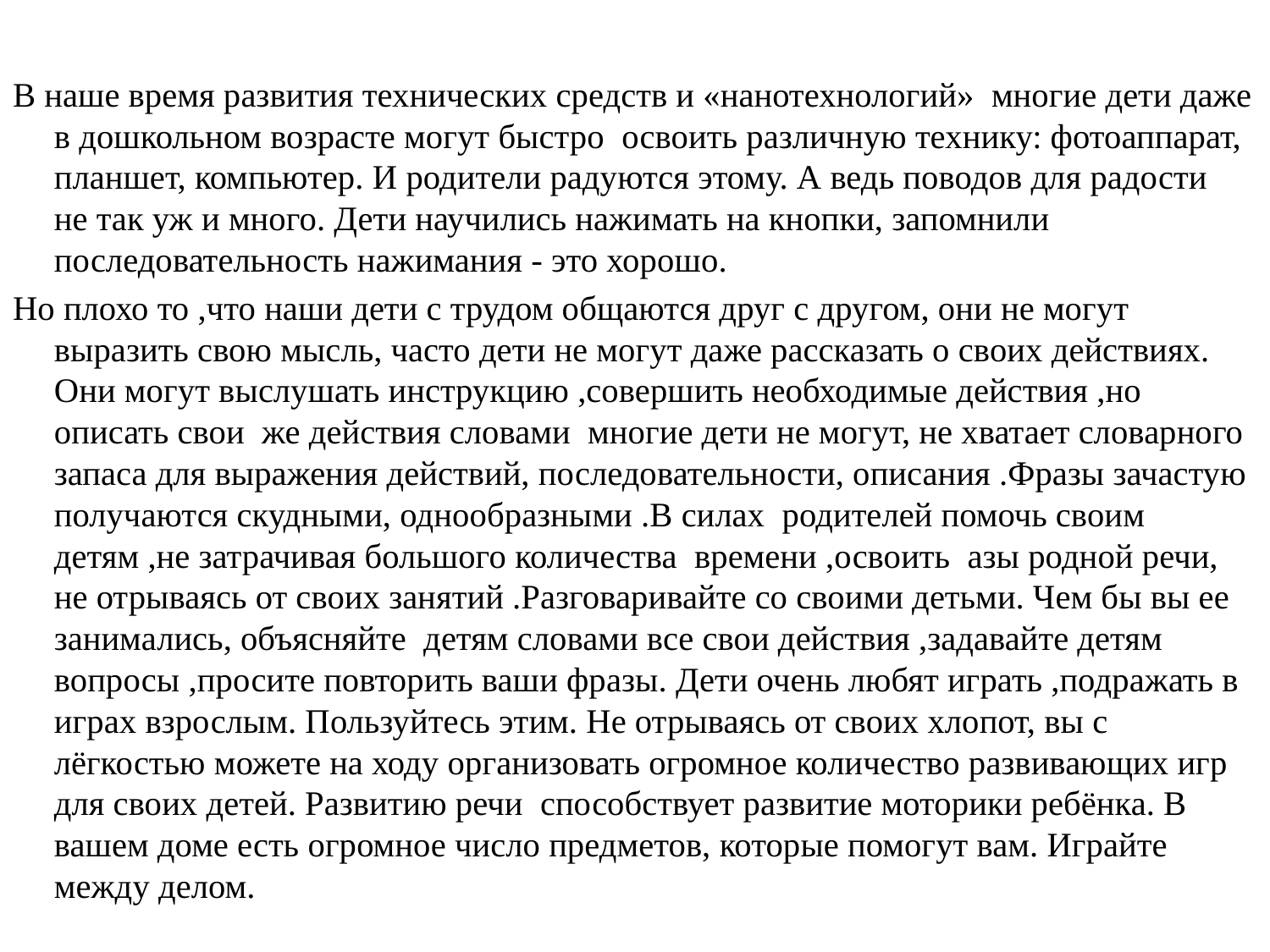

#
В наше время развития технических средств и «нанотехнологий»  многие дети даже в дошкольном возрасте могут быстро  освоить различную технику: фотоаппарат, планшет, компьютер. И родители радуются этому. А ведь поводов для радости  не так уж и много. Дети научились нажимать на кнопки, запомнили последовательность нажимания - это хорошо.
Но плохо то ,что наши дети с трудом общаются друг с другом, они не могут выразить свою мысль, часто дети не могут даже рассказать о своих действиях. Они могут выслушать инструкцию ,совершить необходимые действия ,но описать свои  же действия словами  многие дети не могут, не хватает словарного запаса для выражения действий, последовательности, описания .Фразы зачастую  получаются скудными, однообразными .В силах  родителей помочь своим детям ,не затрачивая большого количества  времени ,освоить  азы родной речи, не отрываясь от своих занятий .Разговаривайте со своими детьми. Чем бы вы ее занимались, объясняйте  детям словами все свои действия ,задавайте детям вопросы ,просите повторить ваши фразы. Дети очень любят играть ,подражать в играх взрослым. Пользуйтесь этим. Не отрываясь от своих хлопот, вы с лёгкостью можете на ходу организовать огромное количество развивающих игр для своих детей. Развитию речи  способствует развитие моторики ребёнка. В вашем доме есть огромное число предметов, которые помогут вам. Играйте между делом.